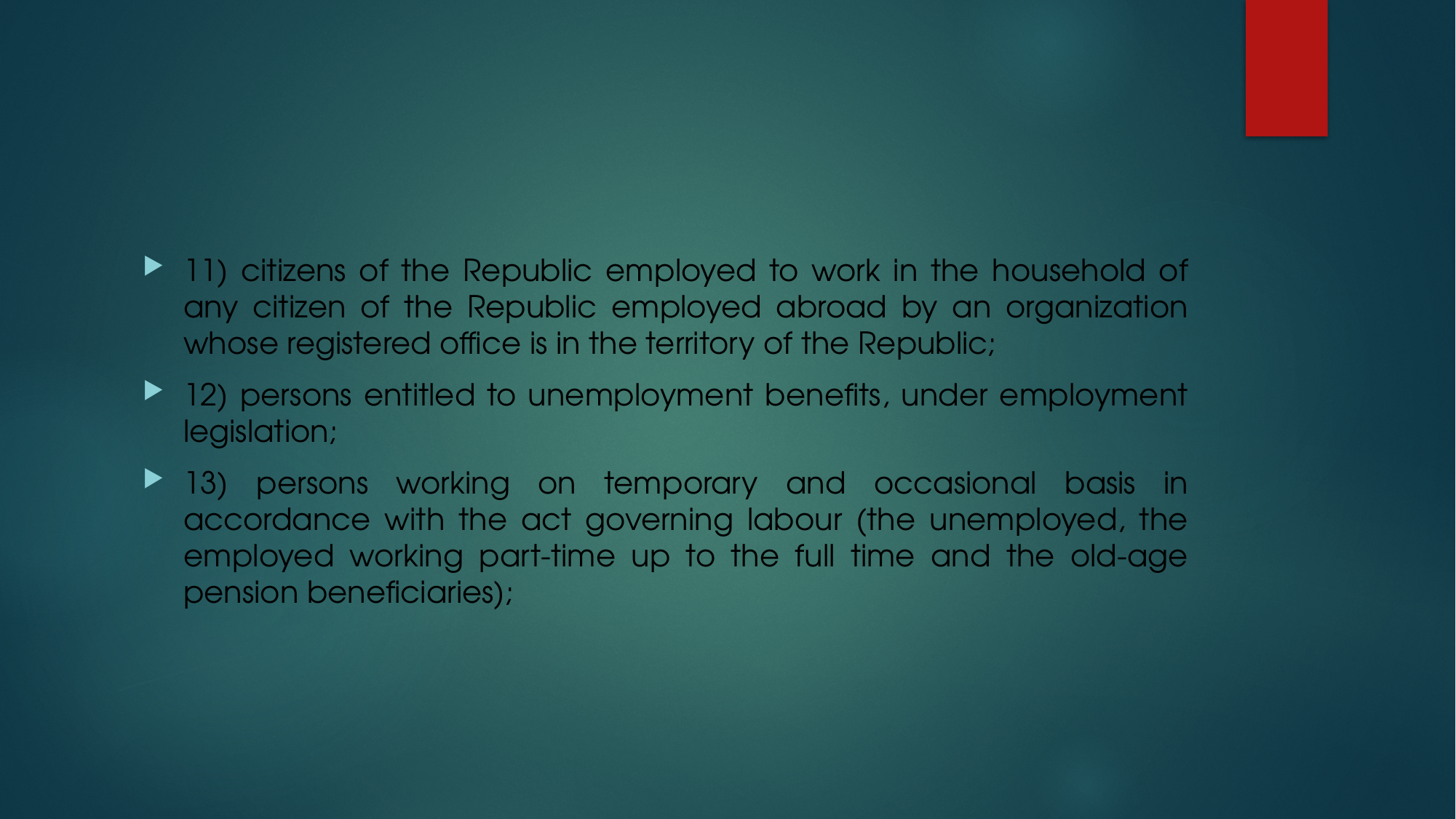

11) citizens of the Republic employed to work in the household of any citizen of the Republic employed abroad by an organization whose registered office is in the territory of the Republic;
12) persons entitled to unemployment benefits, under employment legislation;
13) persons working on temporary and occasional basis in accordance with the act governing labour (the unemployed, the employed working part-time up to the full time and the old-age pension beneficiaries);